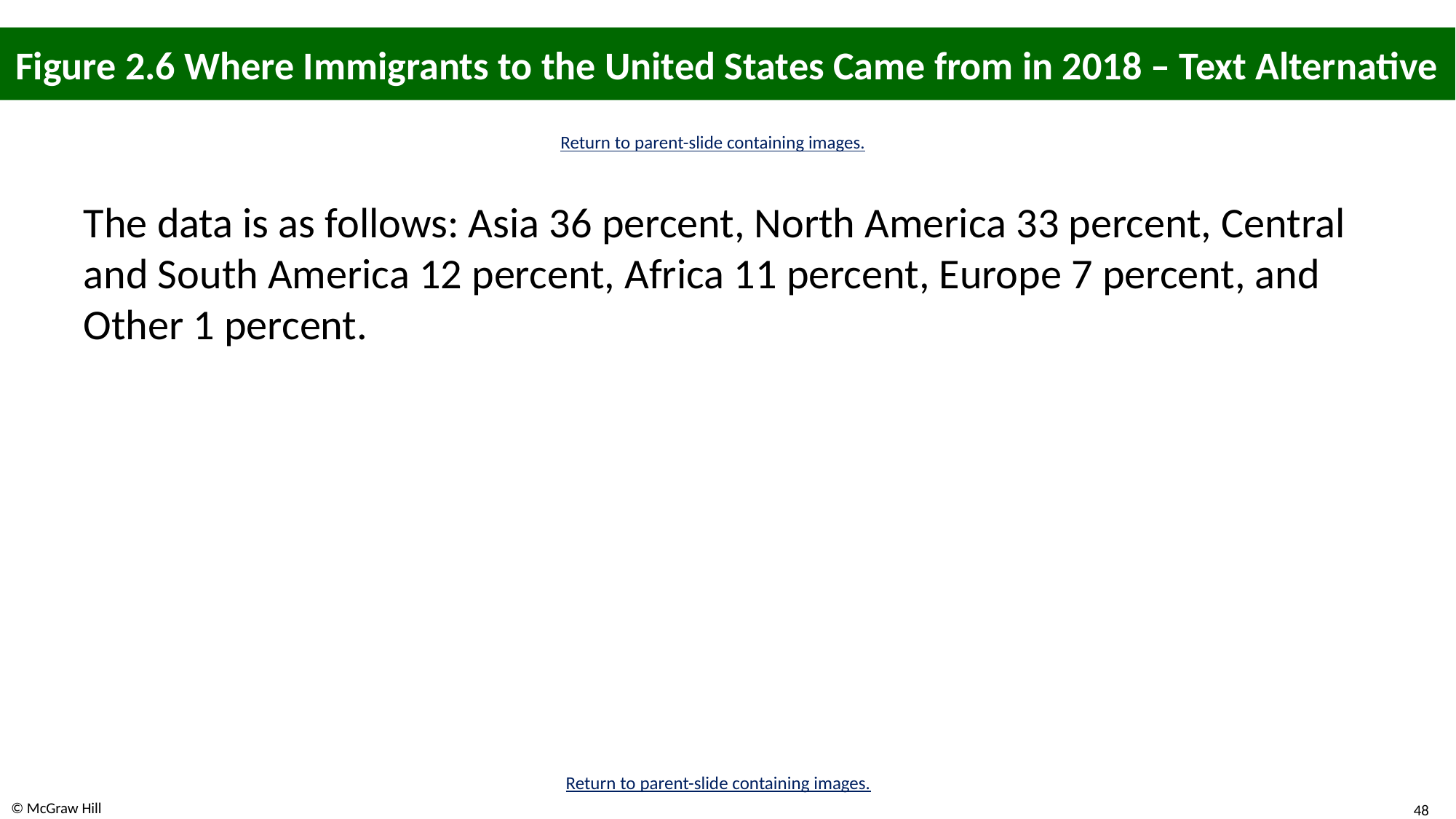

# Figure 2.6 Where Immigrants to the United States Came from in 2018 – Text Alternative
Return to parent-slide containing images.
The data is as follows: Asia 36 percent, North America 33 percent, Central and South America 12 percent, Africa 11 percent, Europe 7 percent, and Other 1 percent.
Return to parent-slide containing images.